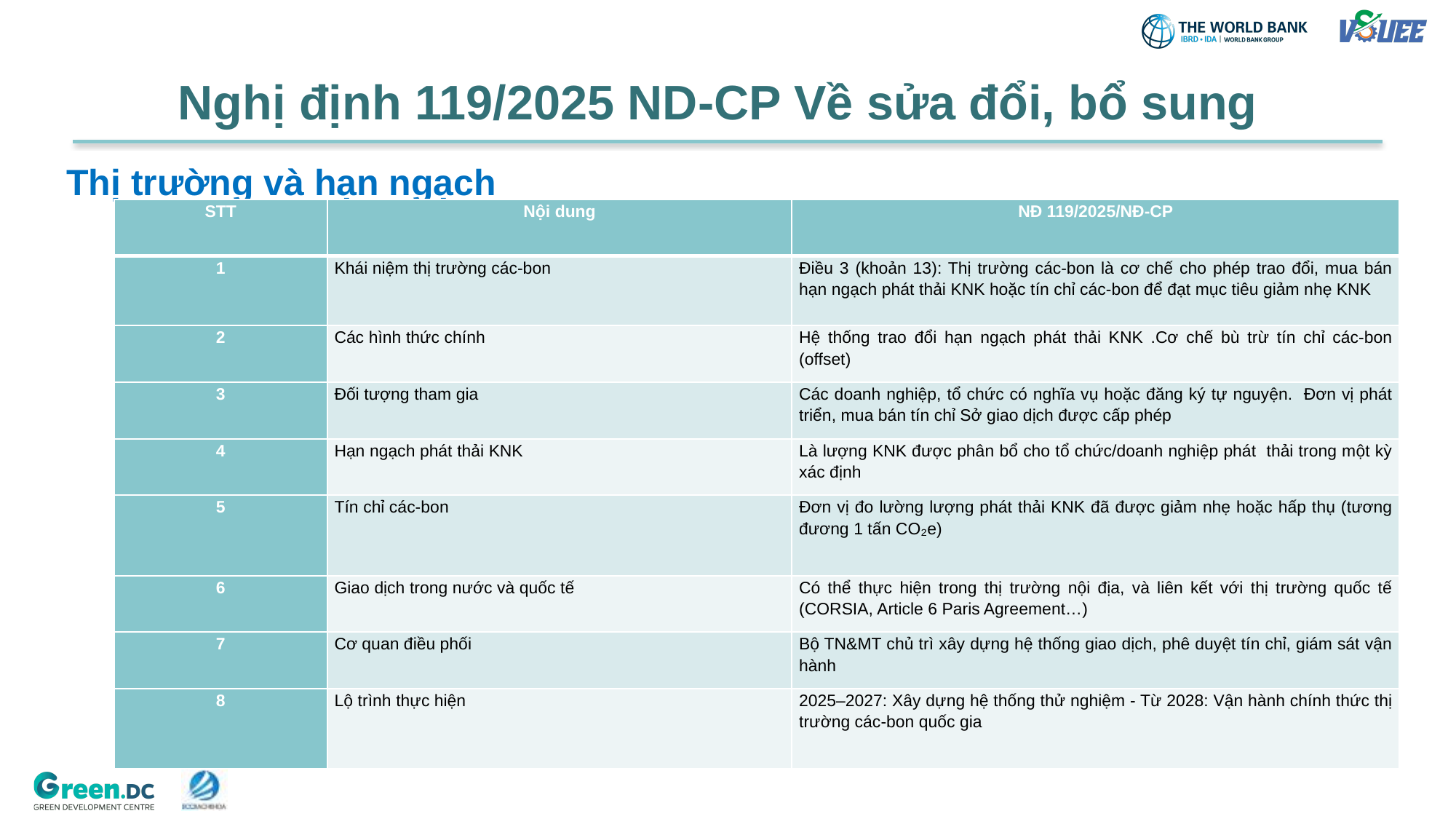

# Nghị định 119/2025 ND-CP Về sửa đổi, bổ sung
Thị trường và hạn ngạch
| STT | Nội dung | NĐ 119/2025/NĐ-CP |
| --- | --- | --- |
| 1 | Khái niệm thị trường các-bon | Điều 3 (khoản 13): Thị trường các-bon là cơ chế cho phép trao đổi, mua bán hạn ngạch phát thải KNK hoặc tín chỉ các-bon để đạt mục tiêu giảm nhẹ KNK |
| 2 | Các hình thức chính | Hệ thống trao đổi hạn ngạch phát thải KNK .Cơ chế bù trừ tín chỉ các-bon (offset) |
| 3 | Đối tượng tham gia | Các doanh nghiệp, tổ chức có nghĩa vụ hoặc đăng ký tự nguyện. Đơn vị phát triển, mua bán tín chỉ Sở giao dịch được cấp phép |
| 4 | Hạn ngạch phát thải KNK | Là lượng KNK được phân bổ cho tổ chức/doanh nghiệp phát thải trong một kỳ xác định |
| 5 | Tín chỉ các-bon | Đơn vị đo lường lượng phát thải KNK đã được giảm nhẹ hoặc hấp thụ (tương đương 1 tấn CO₂e) |
| 6 | Giao dịch trong nước và quốc tế | Có thể thực hiện trong thị trường nội địa, và liên kết với thị trường quốc tế (CORSIA, Article 6 Paris Agreement…) |
| 7 | Cơ quan điều phối | Bộ TN&MT chủ trì xây dựng hệ thống giao dịch, phê duyệt tín chỉ, giám sát vận hành |
| 8 | Lộ trình thực hiện | 2025–2027: Xây dựng hệ thống thử nghiệm - Từ 2028: Vận hành chính thức thị trường các-bon quốc gia |